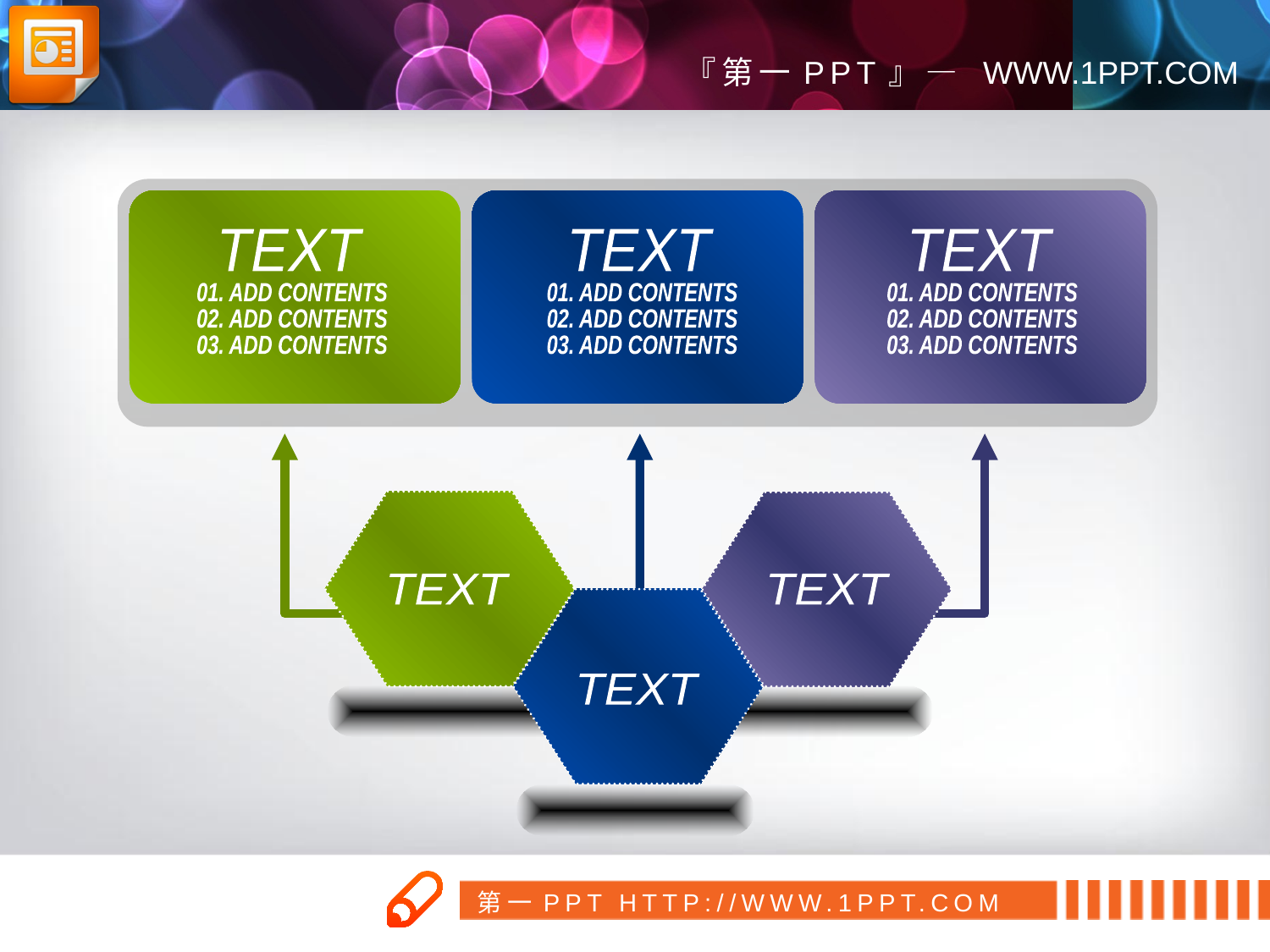

TEXT
01. ADD CONTENTS
02. ADD CONTENTS
03. ADD CONTENTS
TEXT
01. ADD CONTENTS
02. ADD CONTENTS
03. ADD CONTENTS
TEXT
01. ADD CONTENTS
02. ADD CONTENTS
03. ADD CONTENTS

TEXT
TEXT

TEXT